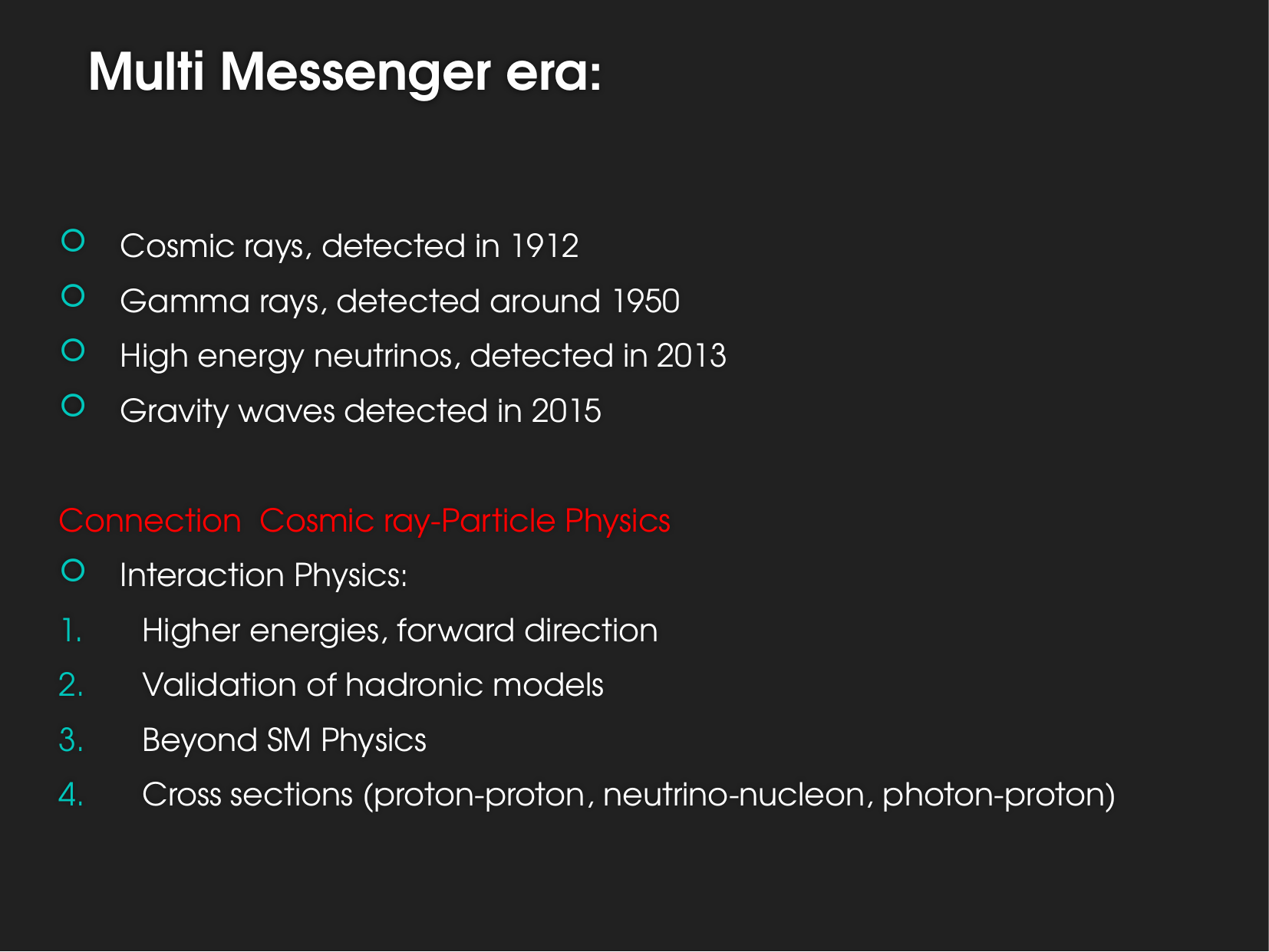

Multi Messenger era:
# Cosmic rays, detected in 1912
Gamma rays, detected around 1950
High energy neutrinos, detected in 2013
Gravity waves detected in 2015

Connection  Cosmic ray-Particle Physics
Interaction Physics:
Higher energies, forward direction
Validation of hadronic models
Beyond SM Physics
Cross sections (proton-proton, neutrino-nucleon, photon-proton)